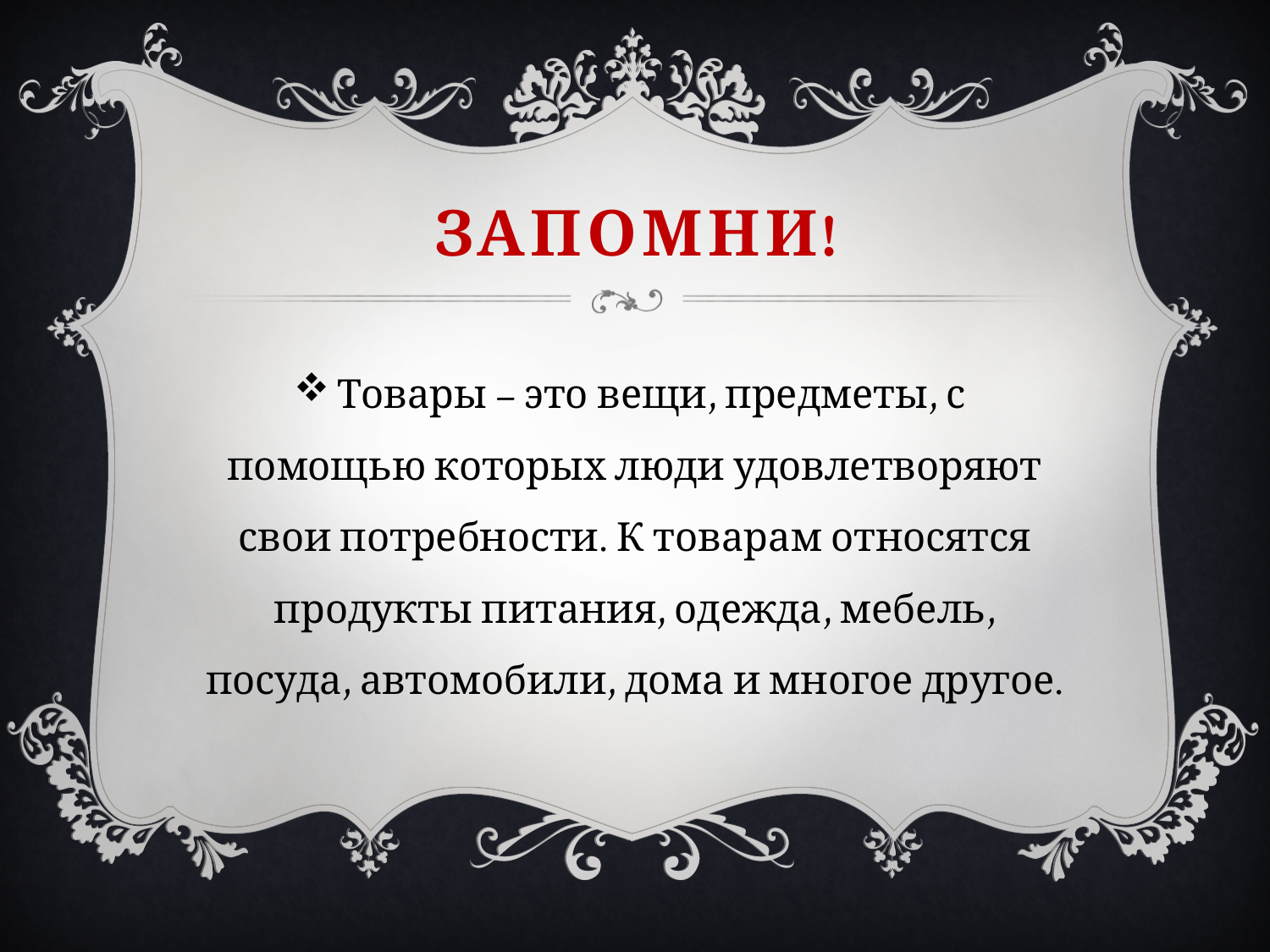

# Запомни!
Товары – это вещи, предметы, с помощью которых люди удовлетворяют свои потребности. К товарам относятся продукты питания, одежда, мебель, посуда, автомобили, дома и многое другое.